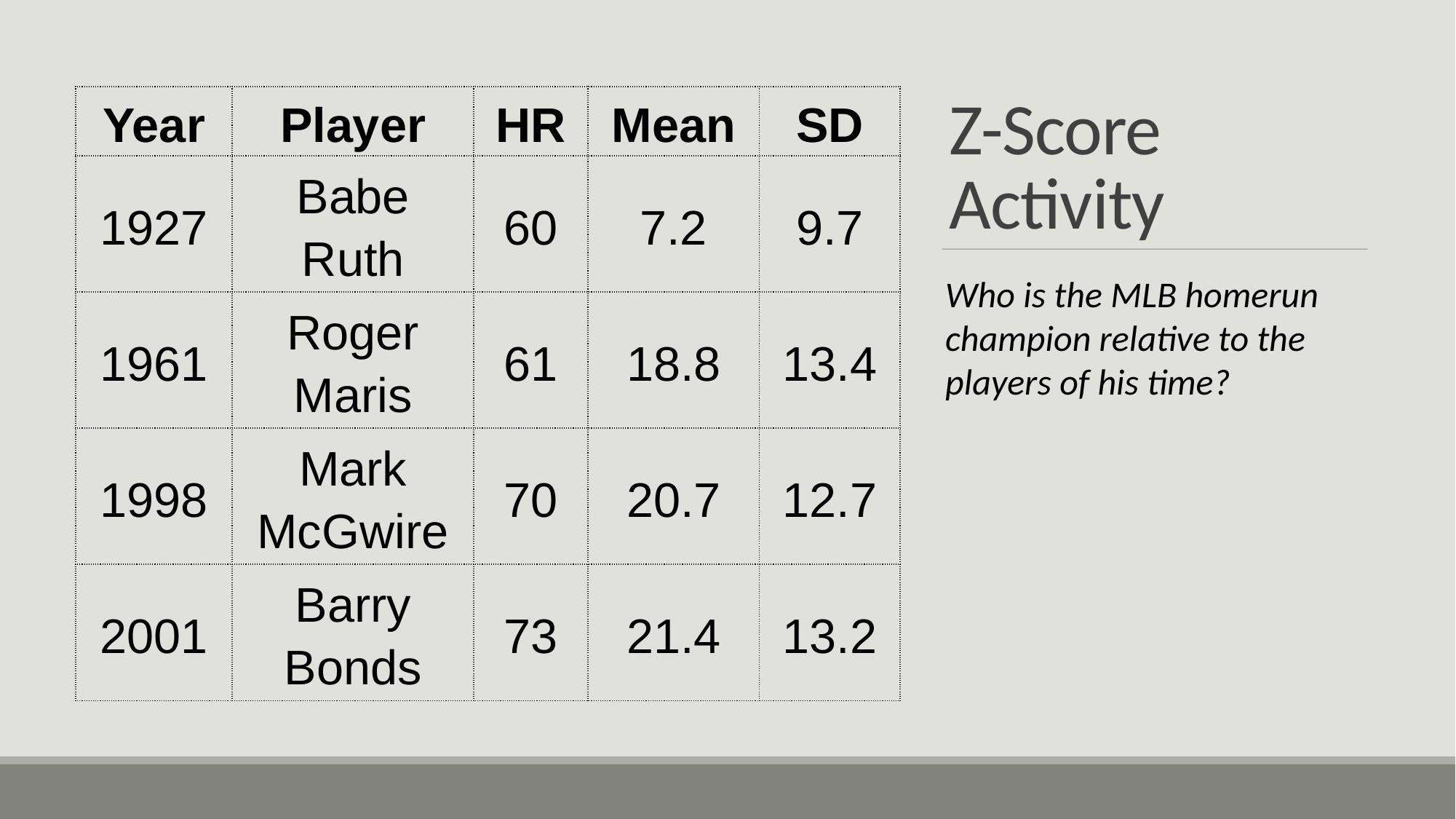

# Z-Score Activity
| Year | Player | HR | Mean | SD |
| --- | --- | --- | --- | --- |
| 1927 | Babe Ruth | 60 | 7.2 | 9.7 |
| 1961 | Roger Maris | 61 | 18.8 | 13.4 |
| 1998 | Mark McGwire | 70 | 20.7 | 12.7 |
| 2001 | Barry Bonds | 73 | 21.4 | 13.2 |

Who is the MLB homerun champion relative to the players of his time?